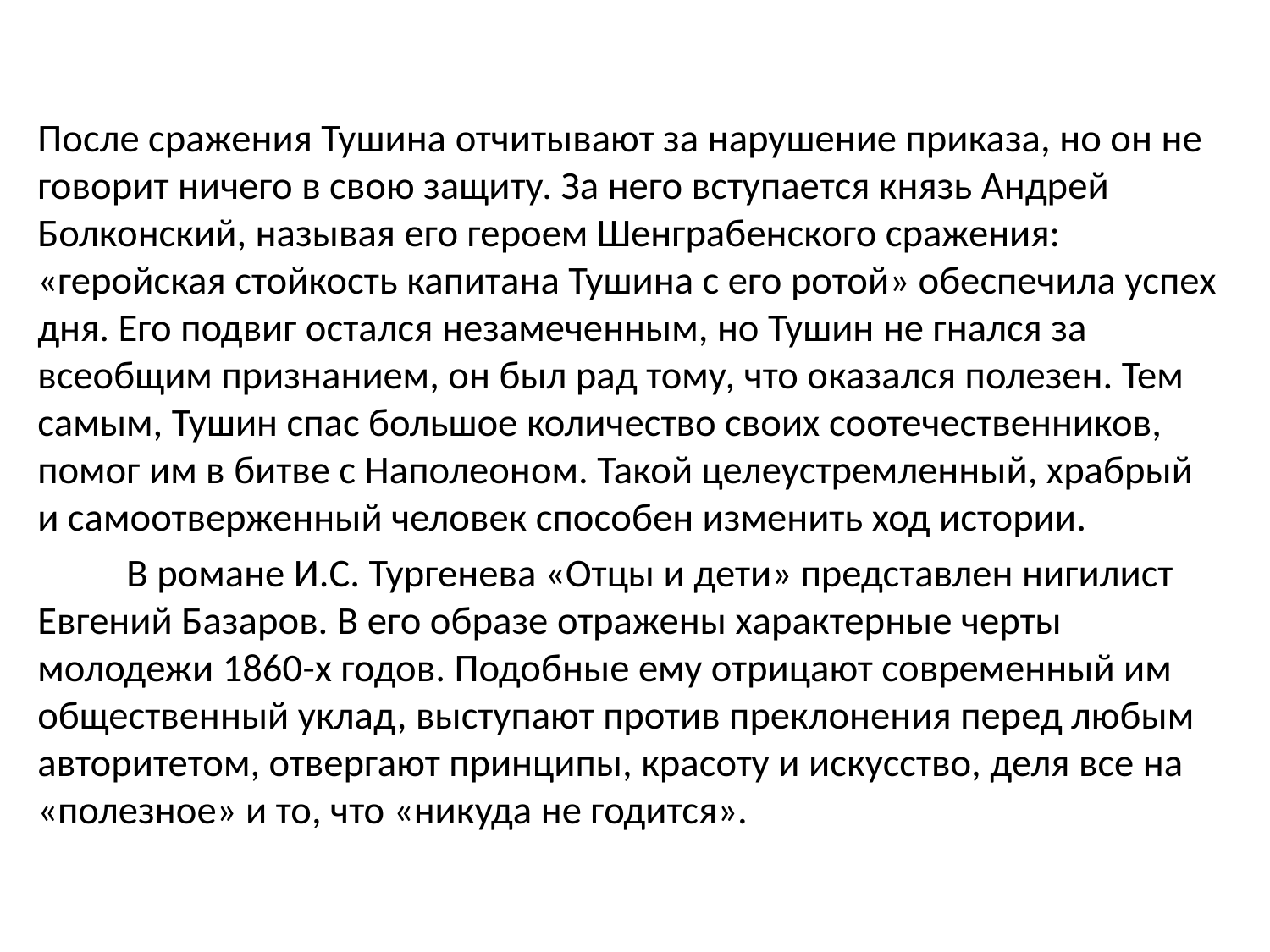

После сражения Тушина отчитывают за нарушение приказа, но он не говорит ничего в свою защиту. За него вступается князь Андрей Болконский, называя его героем Шенграбенского сражения: «геройская стойкость капитана Тушина с его ротой» обеспечила успех дня. Его подвиг остался незамеченным, но Тушин не гнался за всеобщим признанием, он был рад тому, что оказался полезен. Тем самым, Тушин спас большое количество своих соотечественников, помог им в битве с Наполеоном. Такой целеустремленный, храбрый и самоотверженный человек способен изменить ход истории.
 	В романе И.С. Тургенева «Отцы и дети» представлен нигилист Евгений Базаров. В его образе отражены характерные черты молодежи 1860-х годов. Подобные ему отрицают современный им общественный уклад, выступают против преклонения перед любым авторитетом, отвергают принципы, красоту и искусство, деля все на «полезное» и то, что «никуда не годится».